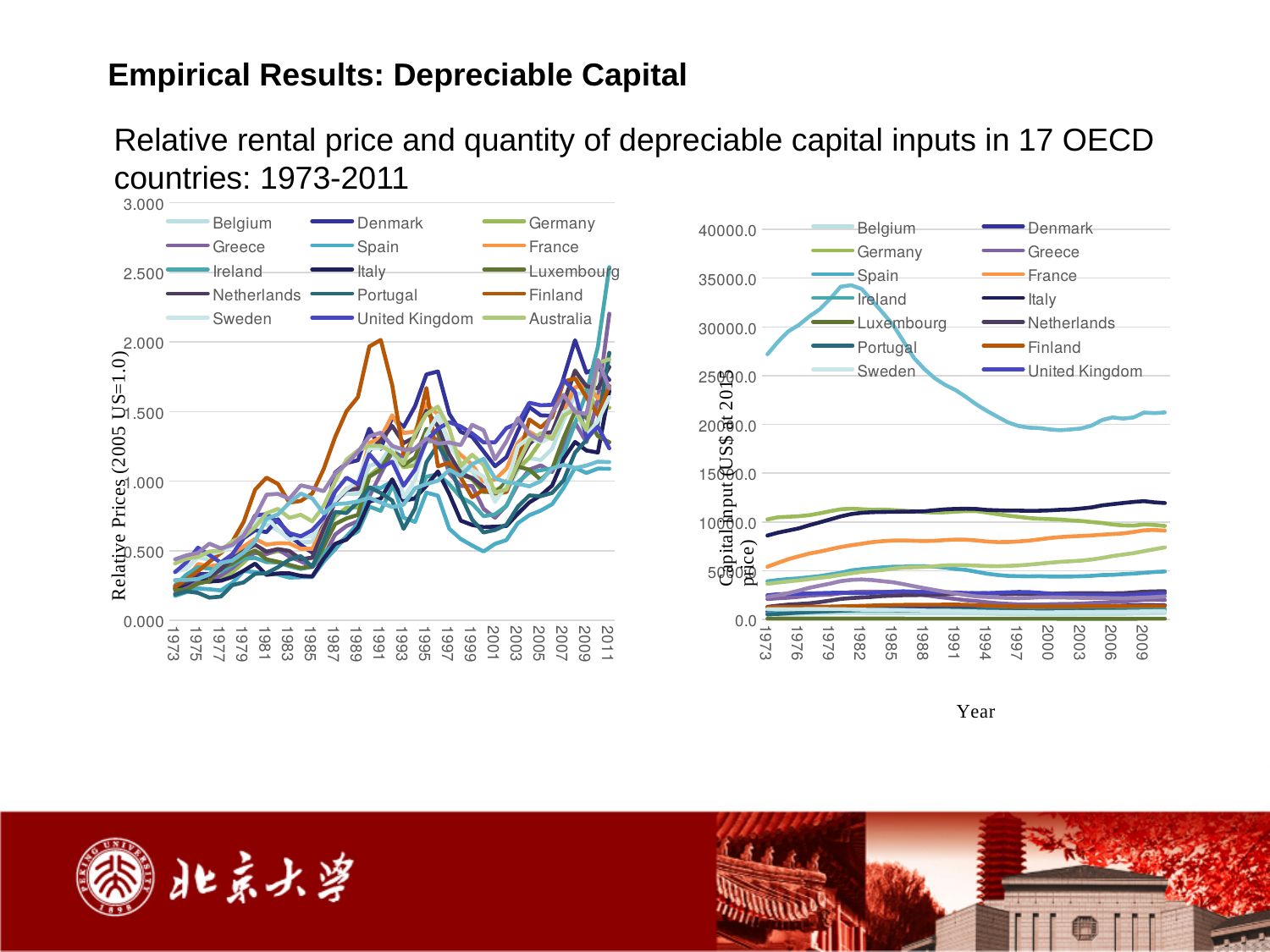

Empirical Results: Depreciable Capital
Relative rental price and quantity of depreciable capital inputs in 17 OECD countries: 1973-2011

### Chart

| Category | Belgium | Denmark | Germany | Greece | Spain | France | Ireland | Italy | Luxembourg | Netherlands | Portugal | Finland | Sweden | United Kingdom | Australia | Canada | United States |
|---|---|---|---|---|---|---|---|---|---|---|---|---|---|---|---|---|---|
| 1973 | 0.351772249248922 | 0.227157138702775 | 0.232354354931729 | 0.194045769123388 | 0.175724418717959 | 0.284523820491157 | 0.251961186966754 | 0.228964308300325 | 0.218551822252713 | 0.243460918723322 | 0.185303220758382 | 0.241406132461322 | 0.349952415046722 | 0.346560491358924 | 0.408596097856172 | 0.438006827237288 | 0.289345849558125 |
| 1974 | 0.375504186659762 | 0.293741699993445 | 0.262463825751534 | 0.24084290255194 | 0.203126383824493 | 0.293561435829378 | 0.328458984273066 | 0.262164833562651 | 0.219979925593777 | 0.27273153764628 | 0.20824325734342 | 0.295003524528735 | 0.368245055511076 | 0.417124738996346 | 0.442210983874576 | 0.466917207783299 | 0.290317265982134 |
| 1975 | 0.452384032597399 | 0.332289979442317 | 0.283104739594674 | 0.276065302344408 | 0.230102546598782 | 0.404650336779296 | 0.381651231504841 | 0.308050438569052 | 0.263263729841863 | 0.306485836774872 | 0.197526979648714 | 0.353140272738398 | 0.45720073309666 | 0.521950752267579 | 0.456185830567829 | 0.48478752618971 | 0.296892903898388 |
| 1976 | 0.435233520328969 | 0.333559206684862 | 0.274086005358977 | 0.278902637175896 | 0.223058819801448 | 0.387788482216781 | 0.3713468288582 | 0.279348990734295 | 0.282515408841984 | 0.31515995204657 | 0.163243124217223 | 0.42004083185714 | 0.470627753214751 | 0.469615311475914 | 0.494027948026054 | 0.551298331618229 | 0.330583058194734 |
| 1977 | 0.481879883843345 | 0.365909260624629 | 0.294154828095719 | 0.322617460898308 | 0.214972475988789 | 0.402432562619596 | 0.350488630688854 | 0.284327478265769 | 0.374060490320729 | 0.365594117608712 | 0.170800154067819 | 0.484222484979629 | 0.494756154610513 | 0.414728101498732 | 0.501116463525587 | 0.517253095084676 | 0.412714609899139 |
| 1978 | 0.562397108730016 | 0.462591247819783 | 0.34477564770077 | 0.375268252118083 | 0.268514573671592 | 0.476404054838134 | 0.396997719224635 | 0.31190233467784 | 0.409584263238123 | 0.440638396914206 | 0.252376721196846 | 0.564713189101468 | 0.53335706114761 | 0.473977781603566 | 0.567324229950195 | 0.541825655684854 | 0.429474211851112 |
| 1979 | 0.634876892590811 | 0.590207497811375 | 0.415537755443615 | 0.443319291442052 | 0.354246869018615 | 0.530305737609605 | 0.442662413462254 | 0.356425590461813 | 0.46356037886066 | 0.49673409969405 | 0.272526853987267 | 0.706312675284385 | 0.611578619095304 | 0.592338841257031 | 0.602172798746636 | 0.609718765543593 | 0.486830900031854 |
| 1980 | 0.73877139195076 | 0.64745853862462 | 0.493020228720417 | 0.484947467696042 | 0.346838220967497 | 0.585165791199408 | 0.448639060580247 | 0.407163819412161 | 0.502500441685513 | 0.543226636513341 | 0.334433684251612 | 0.938608248147868 | 0.7049024143061 | 0.753958986252799 | 0.668366684038721 | 0.74310859252672 | 0.569024746879901 |
| 1981 | 0.687769997706033 | 0.633982659020615 | 0.476802206734409 | 0.475941806463583 | 0.334346622393951 | 0.543952133112078 | 0.418025236335065 | 0.32676339598971 | 0.438018749558881 | 0.493126142429348 | 0.33887351508656 | 1.025196753792712 | 0.743040038713904 | 0.762882528192564 | 0.768876798076246 | 0.902712676700999 | 0.729732918725503 |
| 1982 | 0.647459051487327 | 0.72599568578023 | 0.497474150442333 | 0.51060206826841 | 0.329309553933495 | 0.554076741069951 | 0.416628479363012 | 0.337261864860107 | 0.420611270467795 | 0.511990281671272 | 0.381829346193123 | 0.979912711420646 | 0.649823355864491 | 0.708018368801672 | 0.800593868722952 | 0.908752983134597 | 0.761360459599238 |
| 1983 | 0.594062989354999 | 0.608998829104699 | 0.479176101508164 | 0.459105155953482 | 0.307234959843522 | 0.552823893480374 | 0.389078089874252 | 0.338094420770968 | 0.398341073485829 | 0.498442201007638 | 0.43642367174947 | 0.84579432313771 | 0.579467828326535 | 0.626599211880361 | 0.735917359788333 | 0.873093076981206 | 0.843824023612226 |
| 1984 | 0.560770186430812 | 0.542655030339153 | 0.436352068282364 | 0.424094175429058 | 0.30965824792298 | 0.514097747167336 | 0.369286214003109 | 0.319686980989891 | 0.376596941914411 | 0.438972995033083 | 0.461487971849838 | 0.857882370657224 | 0.59917797361417 | 0.603534605266677 | 0.758168619896131 | 0.969950503763638 | 0.910551848098559 |
| 1985 | 0.563690036959489 | 0.486311886361645 | 0.446436208167635 | 0.383462491683129 | 0.311092347582055 | 0.513599942789609 | 0.383975407516775 | 0.31536639647202 | 0.387646066031858 | 0.45103322743601 | 0.384361029811357 | 0.91111309952674 | 0.60468478596134 | 0.648233015769272 | 0.711199605293031 | 0.951071744484563 | 0.876183850664546 |
| 1986 | 0.738439977782345 | 0.692908964438882 | 0.615798440393051 | 0.458804117658494 | 0.421305946156914 | 0.671024804302039 | 0.489278407916728 | 0.441399860439276 | 0.52876457757259 | 0.655355296775763 | 0.568465623915108 | 1.08640098761355 | 0.737216283795828 | 0.736100000919206 | 0.821191306056216 | 0.928156996700789 | 0.767533738958926 |
| 1987 | 0.876002631468129 | 1.061237290014498 | 0.744739874727951 | 0.615890168935964 | 0.510059698521239 | 0.852813839798551 | 0.542472109346286 | 0.549319867181809 | 0.691965165083935 | 0.850276294869766 | 0.778869046423867 | 1.316208517249415 | 0.859907628005401 | 0.923661736024703 | 0.995199502043849 | 1.055008471879167 | 0.835507705656963 |
| 1988 | 0.909468407629733 | 1.129738625534697 | 0.808529188896081 | 0.677687243691907 | 0.603683641827002 | 0.946695918656262 | 0.593556676691187 | 0.579513909056383 | 0.732666995533136 | 0.937183933299609 | 0.770541580495971 | 1.502391673315476 | 0.941901115967793 | 1.025196468742448 | 1.155165788208695 | 1.12419335015287 | 0.840097991935217 |
| 1989 | 0.907259465889852 | 1.149831461140458 | 0.810597029975319 | 0.712313507598377 | 0.694444780296237 | 0.968355239187047 | 0.638554440107605 | 0.667113931263073 | 0.757577142557209 | 0.943798185229207 | 0.850784553471937 | 1.604512374579211 | 0.998864588934619 | 0.977627841739045 | 1.220110292090852 | 1.210203999602153 | 0.854240745721922 |
| 1990 | 1.110084427961106 | 1.376530503657352 | 1.039825296731369 | 0.890618049396359 | 0.954299777006899 | 1.274053774798788 | 0.818060502185816 | 0.853288948406513 | 1.03163106646769 | 1.218471125019886 | 0.956110029559664 | 1.967238101764414 | 1.23317038516175 | 1.194670331343814 | 1.254652547437967 | 1.322045557732382 | 0.880809997657515 |
| 1991 | 1.137062809014301 | 1.231309714990252 | 1.105236591669605 | 1.052204011345646 | 0.95090110069641 | 1.312095079578461 | 0.786388033176761 | 0.873863608841297 | 1.083232220567804 | 1.291861866375976 | 0.915036682377282 | 2.014855305628096 | 1.238418462079235 | 1.099045818160306 | 1.252894616772179 | 1.348374407451528 | 0.845635536640672 |
| 1992 | 1.261995706397682 | 1.460311321911163 | 1.202216886896432 | 1.207527297336602 | 0.997338470426115 | 1.473251403204139 | 0.960255386769983 | 1.012852412766148 | 1.227043216250334 | 1.396827191057768 | 0.860549878072432 | 1.690688929342946 | 1.254123057832051 | 1.139519767505492 | 1.206222964034338 | 1.252808516105245 | 0.813545189534701 |
| 1993 | 1.124898293968177 | 1.389721396513882 | 1.09996515173454 | 1.17704144346936 | 0.737213002343373 | 1.345558918770718 | 0.88194939192199 | 0.856769608948703 | 1.114168501335312 | 1.273053679392145 | 0.657746964664452 | 1.191145017739385 | 0.882659724901341 | 0.967236889771292 | 1.124344606436828 | 1.225304453524964 | 0.831349773687282 |
| 1994 | 1.147158973573618 | 1.538616443622682 | 1.113680727544811 | 1.233925152209774 | 0.707526322532258 | 1.356751234905796 | 0.86766343941939 | 0.877851274872536 | 1.17076486227108 | 1.316802793515983 | 0.803297251455162 | 1.321068929251461 | 1.007723329834048 | 1.083004730341448 | 1.339534640145216 | 1.231631961587301 | 0.948839738355205 |
| 1995 | 1.341826084233458 | 1.767166693685658 | 1.282008511932081 | 1.308828047982206 | 0.917878630049283 | 1.557170256149012 | 1.032251111399167 | 0.967626534290712 | 1.375137531764272 | 1.506229213667672 | 1.13561766660825 | 1.669388475895518 | 1.33219667331239 | 1.291763391092513 | 1.481605778043206 | 1.30653688065304 | 0.979279720829193 |
| 1996 | 1.261972087321549 | 1.78832208816391 | 1.291108223310318 | 1.301257067724713 | 0.895584743013722 | 1.479621255850317 | 1.048940439078696 | 1.069545987414741 | 1.345635246965569 | 1.394309237590855 | 1.261073177424384 | 1.106300583851017 | 1.475465461067294 | 1.377219640053855 | 1.53604325948656 | 1.269874309438944 | 1.003007107393434 |
| 1997 | 1.116043978429067 | 1.483593292834025 | 1.129442766427234 | 1.056350172378293 | 0.657700516582336 | 1.267042200103644 | 0.978571899439902 | 0.907809155677037 | 1.107774899865926 | 1.192461936822206 | 1.13067968479472 | 1.13220081232361 | 1.263499032068841 | 1.42402135487101 | 1.377453140196801 | 1.278158320511236 | 1.081957690893698 |
| 1998 | 1.099075632635316 | 1.354533157923033 | 1.070805217644484 | 0.965366674794241 | 0.584409716354661 | 1.188657158710536 | 0.88428599145151 | 0.716475119318904 | 1.046004390259337 | 1.056368536235396 | 0.897200514486097 | 1.025044422267914 | 1.137600671987133 | 1.393147389111317 | 1.107721579450706 | 1.25928498668526 | 1.036963406110364 |
| 1999 | 1.073057492242027 | 1.319237600648256 | 1.011948631189601 | 0.966204451026198 | 0.537738992537074 | 1.118577016393606 | 0.839202928018666 | 0.685097767239587 | 1.019897295840743 | 1.022703112322999 | 0.723436896652663 | 0.885077114435619 | 1.082577904857121 | 1.343108388452273 | 1.189684511937465 | 1.404788593846098 | 1.122283403610975 |
| 2000 | 0.947028855485449 | 1.213626636691691 | 0.918968640341112 | 0.800691205445353 | 0.494698817214975 | 0.995902160125919 | 0.748263410166516 | 0.669538472493465 | 0.92724568072398 | 0.957678811986282 | 0.631323113602174 | 0.938069913397425 | 1.03201320570366 | 1.278603087010062 | 1.116312743415485 | 1.365766479498326 | 1.159733723983654 |
| 2001 | 0.899359347710423 | 1.107008984458493 | 0.936975177920123 | 0.737340287547997 | 0.549429155478672 | 1.011100108357585 | 0.761748679969636 | 0.672925438835196 | 0.914850512429189 | 0.913175559646418 | 0.6492659069498 | 0.912326322814698 | 0.850475639145266 | 1.278973371228257 | 0.918974806351965 | 1.157324658764644 | 1.019639904359449 |
| 2002 | 0.919695648870102 | 1.17256802426835 | 0.96395317595949 | 0.824226371350776 | 0.577073832005633 | 1.09041083032948 | 0.821398593186458 | 0.677788921230995 | 0.995740967680332 | 0.928129252813831 | 0.686853836215185 | 0.922352408183797 | 0.969616326866542 | 1.381276312152269 | 0.939579341926579 | 1.285279729954134 | 0.99285977323961 |
| 2003 | 1.081745050206659 | 1.360688590372365 | 1.092997019234081 | 0.977515424174121 | 0.698789967567255 | 1.275222786230743 | 0.993436328825642 | 0.766159389269872 | 1.104398668794404 | 1.117626355525176 | 0.81655406517765 | 1.142230321153012 | 1.250241312042558 | 1.418248788250757 | 1.129244005152016 | 1.452374218880178 | 0.981017014857162 |
| 2004 | 1.16643810894889 | 1.532137406196647 | 1.167549564424124 | 1.082550143725148 | 0.755074870546851 | 1.355149858206004 | 1.06216795241695 | 0.84710777749583 | 1.082443957135783 | 1.267310562982114 | 0.897112451709637 | 1.443564908017084 | 1.313477997887156 | 1.563619876454553 | 1.294434370196378 | 1.340253948634961 | 0.962588225295029 |
| 2005 | 1.151532074127418 | 1.472715188808932 | 1.285247794649217 | 1.112937327830027 | 0.788598609025763 | 1.307059461949944 | 1.078647872313434 | 0.897166105875341 | 1.010002458053908 | 1.341672389832628 | 0.891749498040982 | 1.38567017207944 | 1.280162988674222 | 1.545363621788974 | 1.342284739422676 | 1.289459353278592 | 1.0 |
| 2006 | 1.233240055956489 | 1.46969812969168 | 1.32927846857223 | 1.066091269690607 | 0.834536391559816 | 1.333515894128797 | 1.091460077417161 | 0.968171618600467 | 1.087251684267567 | 1.353530164876966 | 0.915494091493192 | 1.461893234894521 | 1.316065540666837 | 1.548653461655571 | 1.303302990053568 | 1.493056112391511 | 1.091054869347831 |
| 2007 | 1.436350956241304 | 1.74225667311019 | 1.537569173203297 | 1.248646059815005 | 0.951950289473281 | 1.507196468962912 | 1.197571223578541 | 1.159835295884899 | 1.310004686621956 | 1.564853243090855 | 1.005689336644404 | 1.715073510200994 | 1.495767075119987 | 1.728000421401844 | 1.471843208421514 | 1.620316783836932 | 1.11705177129516 |
| 2008 | 1.628493622530121 | 2.012479201281114 | 1.797897014948194 | 1.420562510793613 | 1.095820386744772 | 1.673320647609511 | 1.413566651652018 | 1.282143134897088 | 1.501584451882291 | 1.793077048286304 | 1.205359270658242 | 1.739018737219188 | 1.525572404834374 | 1.63995870508575 | 1.51693082833221 | 1.497116200814887 | 1.094033261811684 |
| 2009 | 1.631491808949889 | 1.779585416534184 | 1.658515075290426 | 1.280784040625732 | 1.058299984596776 | 1.695260525878901 | 1.633561509279846 | 1.220152181587916 | 1.455098920958801 | 1.682147855923038 | 1.295605062901328 | 1.602521375159243 | 1.326241717116482 | 1.308600397449613 | 1.3659039876915 | 1.483077313801782 | 1.112354053078421 |
| 2010 | 1.645825475244531 | 1.817301010850162 | 1.508424790643582 | 1.584921359183058 | 1.090044986370914 | 1.594724163853538 | 1.966487720919714 | 1.205597406793468 | 1.324163611032997 | 1.667466737427507 | 1.411026989824382 | 1.47655576261765 | 1.431798720082074 | 1.391754313599745 | 1.84971741776433 | 1.871733107945061 | 1.13994013236064 |
| 2011 | 1.854706227697178 | 1.727463561944684 | 1.528084800505042 | 2.202754447464787 | 1.089005523941302 | 1.684739356367236 | 2.537454381001238 | 1.649377058534528 | 1.279746802258495 | 1.820826805973174 | 1.92293877464479 | 1.684465439827425 | 1.604130719127913 | 1.235280391711506 | 1.875660165049751 | 1.666214597373143 | 1.136792979378751 |

### Chart

| Category | Belgium | Denmark | Germany | Greece | Spain | France | Ireland | Italy | Luxembourg | Netherlands | Portugal | Finland | Sweden | United Kingdom | Australia | Canada | United States |
|---|---|---|---|---|---|---|---|---|---|---|---|---|---|---|---|---|---|
| 1973 | 519.3457198029085 | 812.5184525659082 | 10263.49982425241 | 2097.106940758239 | 3922.41200690136 | 5412.710000540683 | 627.984622656176 | 8611.79334765743 | 90.55370892036055 | 1301.934634910201 | 511.7642608308337 | 1262.781969253691 | 1067.14864894248 | 2493.296307072012 | 3662.433723652181 | 2318.554219670747 | 27195.75175138063 |
| 1974 | 555.7872679537984 | 911.2055081437254 | 10481.44574411437 | 2179.387496036502 | 4054.456376183233 | 5805.507892526401 | 681.3308028738029 | 8904.77850203706 | 92.7474932089618 | 1425.37538304667 | 569.8424023026139 | 1269.802451366298 | 1051.744977668182 | 2594.812429144837 | 3794.654763068904 | 2495.350794497116 | 28466.87145354603 |
| 1975 | 582.8447251354659 | 978.9069935220834 | 10535.81063573276 | 2237.213970632411 | 4149.55143135998 | 6191.381881871604 | 695.7635471500653 | 9125.622923087763 | 94.3362846080431 | 1533.99155529423 | 641.7141369958317 | 1275.440502072143 | 1048.156244053421 | 2633.422056432317 | 3908.49878585116 | 2701.636635009971 | 29548.4275521001 |
| 1976 | 591.0222683298332 | 1042.211491631503 | 10590.75380265897 | 2328.577841415618 | 4224.537616978811 | 6482.386669246794 | 708.3983041333767 | 9347.77305750471 | 95.28176258616745 | 1594.238396847746 | 720.8224285160144 | 1290.920678226083 | 1061.762833237211 | 2646.745163667897 | 4014.808576778588 | 2964.86347236252 | 30195.65486110196 |
| 1977 | 613.1964498792008 | 1112.073670060382 | 10697.57080618992 | 2440.957349164212 | 4338.976542053093 | 6765.13332875684 | 749.8231573394074 | 9668.60051247914 | 94.76581664022656 | 1662.684304678439 | 778.213682367421 | 1310.321818982393 | 1080.443703711261 | 2676.901080148912 | 4151.283518503905 | 3250.306791418393 | 31070.4517812701 |
| 1978 | 632.8154007114074 | 1174.630299928508 | 10888.78762182346 | 2518.879902296321 | 4456.0700444794 | 6963.558667007851 | 796.3596953174679 | 9959.64721892625 | 93.3308114908306 | 1789.624151724148 | 836.0735242062581 | 1322.624320338532 | 1080.344077946602 | 2705.127006416694 | 4272.25114085198 | 3473.378860004916 | 31806.25276282322 |
| 1979 | 664.091838671341 | 1243.801003452787 | 11107.59144668666 | 2555.769036420113 | 4626.363889085874 | 7205.911365071852 | 846.4740293871313 | 10261.24774694868 | 94.18343877176795 | 1943.96074127109 | 866.434218663724 | 1330.825003160932 | 1070.464187229242 | 2738.57941049132 | 4404.5564324866 | 3686.39279408856 | 32890.70844656642 |
| 1980 | 680.4744787888117 | 1312.760934602446 | 11303.09728979863 | 2684.705936649371 | 4785.834347102827 | 7431.843777165221 | 900.0650762402325 | 10568.45153863333 | 94.4133136736003 | 2112.29981236436 | 903.811075141732 | 1347.81802759043 | 1062.356579682572 | 2753.657714628356 | 4577.204968135468 | 3937.88832709252 | 34124.58960321905 |
| 1981 | 677.9622332482961 | 1327.140400215359 | 11369.60255257941 | 2816.34688003984 | 5036.283712464809 | 7612.614259790015 | 931.9228427427804 | 10812.95034233197 | 93.8971646494757 | 2198.298267390713 | 937.4870907066705 | 1375.830181972596 | 1037.08655638985 | 2716.223299996481 | 4741.16897066052 | 4064.411454044286 | 34275.00296022614 |
| 1982 | 668.4373259518843 | 1316.62351523298 | 11313.87269154033 | 2852.969937105937 | 5162.979586155516 | 7765.553927430285 | 976.0920481337614 | 10940.83743601371 | 93.24840693562734 | 2259.198497735645 | 966.239879533947 | 1401.531946700277 | 1013.728906113185 | 2704.543441780456 | 4887.573215641331 | 4111.76324627755 | 33897.63665177034 |
| 1983 | 664.6324553491004 | 1310.532624998548 | 11250.81862943094 | 2868.21197604676 | 5263.278634305235 | 7933.53353858507 | 992.4414382779665 | 11003.34653313624 | 94.35720563771646 | 2320.094557897761 | 965.9590797624768 | 1437.055755157192 | 998.5061560210274 | 2724.04074960866 | 4979.074357324369 | 4047.930917451531 | 32711.7627421988 |
| 1984 | 654.3029477899103 | 1305.436824050335 | 11279.36482285304 | 2840.15133523959 | 5346.762247198136 | 8036.013324281405 | 993.2240676817652 | 11024.51948984168 | 95.2178545953464 | 2409.38304748488 | 965.1071489842028 | 1465.292741524596 | 985.7289298250294 | 2791.03775779686 | 5071.40758981517 | 3933.668463820798 | 31487.92460964225 |
| 1985 | 648.4362633698254 | 1309.945940277408 | 11225.25172897474 | 2815.057771907037 | 5416.715700085288 | 8096.534459703553 | 989.5188601072756 | 11042.23018574732 | 94.53669779146074 | 2445.581759431473 | 952.1865539801615 | 1481.755957610221 | 981.077546064112 | 2863.592037690115 | 5221.555843520525 | 3822.651537170392 | 30231.7538188379 |
| 1986 | 640.8154444137325 | 1329.870410597854 | 11162.87061587045 | 2835.702545510085 | 5426.146442956776 | 8118.69797649796 | 979.708694568855 | 11057.07630907109 | 93.03807662660115 | 2491.978746178914 | 935.6095680512784 | 1500.962130815796 | 963.0259502864151 | 2894.568095988768 | 5325.69543349193 | 3627.375898397405 | 28543.42706190393 |
| 1987 | 639.8643649714204 | 1348.954530349164 | 11088.15815283534 | 2687.018433148224 | 5462.961025729153 | 8074.342010666207 | 964.7596853192053 | 11071.61948519324 | 90.86773728394736 | 2499.185597142917 | 931.565609508661 | 1510.00899233274 | 939.084427229374 | 2857.734487611181 | 5353.838917992636 | 3420.38436197106 | 26833.26695329742 |
| 1988 | 640.4728601118709 | 1351.819841148177 | 11009.2248284749 | 2506.790739686803 | 5473.65957916024 | 8044.29183440251 | 956.6633614853529 | 11097.94866757605 | 89.69770089753435 | 2528.162735326411 | 946.5485297736813 | 1508.669846954673 | 919.1332640410878 | 2834.006178845952 | 5389.768603832667 | 3221.708942867059 | 25690.83640978557 |
| 1989 | 637.4489642708475 | 1340.843923740505 | 10968.70599861059 | 2357.310693682434 | 5418.388318143978 | 8074.365400010347 | 958.9062239946911 | 11204.12230331695 | 89.0832299271905 | 2553.706823474575 | 1010.883995557468 | 1517.045828847966 | 907.2100945218237 | 2814.628704394276 | 5473.858277949816 | 3025.47750703612 | 24738.52450121464 |
| 1990 | 632.4264427781048 | 1344.427508862928 | 10987.96186920719 | 2232.035980110774 | 5323.11016144897 | 8152.740145062642 | 981.061626454363 | 11299.43215077257 | 88.7871208884376 | 2593.221330038606 | 1053.060542104234 | 1529.034591720031 | 902.1696398958643 | 2797.500821499319 | 5553.747201101637 | 2845.15510180159 | 24050.3503170104 |
| 1991 | 630.8279499335704 | 1347.857559181568 | 11056.56917629836 | 2107.093784464342 | 5177.206431962914 | 8195.5097499993 | 998.7752899226635 | 11341.08957086393 | 89.8691743673163 | 2644.28259036799 | 1038.571490541556 | 1532.554821779493 | 890.293287553393 | 2768.005124810377 | 5578.131357411751 | 2661.307639584897 | 23520.56494295366 |
| 1992 | 617.0533193467498 | 1337.028295083934 | 11116.01027691663 | 1980.693956121419 | 5085.51005307839 | 8183.074290728629 | 1000.39697326255 | 11358.09709289616 | 90.97848875413165 | 2684.214160631277 | 1018.548488519465 | 1512.542250017653 | 863.6120954295907 | 2721.091367782702 | 5563.143198231171 | 2505.357425682445 | 22813.96685354952 |
| 1993 | 614.7518467528688 | 1326.070532968938 | 11112.47493898258 | 1890.284461216106 | 4894.149019035912 | 8107.090441139266 | 996.4609016202284 | 11335.06653669183 | 91.07523760630565 | 2718.023233756897 | 1006.9310767866 | 1469.080227735674 | 833.4007243033354 | 2689.118642551581 | 5527.299469145513 | 2368.848402730331 | 22039.58771088475 |
| 1994 | 598.279678547799 | 1299.73507162184 | 10959.38494712201 | 1773.554013975931 | 4701.566577687593 | 7998.581298899401 | 991.367982504163 | 11235.54422431118 | 90.43938298215055 | 2697.325833971975 | 974.1865060749606 | 1424.653237870896 | 805.4070883502699 | 2705.309193290954 | 5482.416896061001 | 2313.733070216448 | 21382.3402324519 |
| 1995 | 576.9254189554629 | 1290.100884405123 | 10799.64320142486 | 1676.259797197992 | 4565.262835826596 | 7942.445368182867 | 1001.852527433125 | 11199.58452564021 | 90.07183829410413 | 2666.216658069789 | 947.9473352884601 | 1383.214675879706 | 789.5283080572166 | 2745.8692918932 | 5469.065210972522 | 2256.295232162891 | 20795.71888976975 |
| 1996 | 558.5281231202264 | 1290.913811466275 | 10653.73172328192 | 1609.469165227417 | 4472.498937609384 | 7945.718917964246 | 1016.003537110016 | 11162.37739129666 | 88.77698409691058 | 2639.79507696078 | 924.1629221389574 | 1360.571070125165 | 773.2112912879518 | 2795.756908395073 | 5496.639205613283 | 2213.300413285926 | 20212.8546929227 |
| 1997 | 545.0776578394629 | 1300.311352425475 | 10533.27332022387 | 1560.241950047693 | 4441.928967675753 | 8005.599336534584 | 1029.876294754644 | 11162.55249104387 | 87.72836140679395 | 2615.961743795374 | 908.8360342386136 | 1343.684220026367 | 760.3663170062712 | 2829.381044826616 | 5543.310867724794 | 2181.996893413007 | 19845.01553710363 |
| 1998 | 535.9120578194924 | 1318.353205676032 | 10404.8625199506 | 1545.372338603865 | 4426.194409523614 | 8092.253702619487 | 1034.058073624973 | 11142.2208336905 | 86.31709379673451 | 2610.79939103374 | 895.6850599913826 | 1337.856236555265 | 751.7016822377235 | 2816.2374056088 | 5620.111742131024 | 2221.695370500702 | 19671.11398261397 |
| 1999 | 530.8644745412942 | 1325.949503234134 | 10333.52858435893 | 1545.238179947302 | 4442.406426101045 | 8218.864519316645 | 1039.495477240384 | 11153.24578335911 | 85.01866410212838 | 2611.223264325014 | 893.5222366315104 | 1336.47802613316 | 742.289471235868 | 2746.632285394689 | 5725.291003480494 | 2281.189535047889 | 19632.48062365221 |
| 2000 | 529.8575784207148 | 1325.12810332305 | 10292.67547088055 | 1571.438540804232 | 4414.966203035454 | 8358.230294167894 | 1041.856602531574 | 11192.1333261095 | 83.02167645691411 | 2641.84412313172 | 900.2066793058514 | 1341.712432485255 | 739.4936890481285 | 2666.270803814542 | 5826.10735493246 | 2272.049821887222 | 19494.19205161378 |
| 2001 | 529.785878680169 | 1334.397022881038 | 10252.15487539403 | 1593.125337270081 | 4409.823522506445 | 8456.12996819819 | 1042.019364073326 | 11251.62227424474 | 81.43785661070044 | 2671.258517241351 | 907.2676128250748 | 1341.763409899521 | 751.8524882613294 | 2589.38696357276 | 5914.005213687785 | 2265.524103788491 | 19413.45346212397 |
| 2002 | 531.4362978016927 | 1356.912336912743 | 10166.95746054653 | 1602.026577353363 | 4413.536512837366 | 8519.389792866425 | 1038.158588437618 | 11287.4565963958 | 79.64972000377985 | 2699.863844209012 | 915.7857648403888 | 1346.2380215817 | 761.8277211892214 | 2540.62526585158 | 5971.954358569698 | 2233.795474446028 | 19493.02484324983 |
| 2003 | 538.8345767088625 | 1367.927322593608 | 10102.16278349228 | 1636.946645280624 | 4439.595778992229 | 8565.065611844355 | 1033.937945051422 | 11378.9107179347 | 78.20490117914842 | 2699.344193033421 | 920.9282594004216 | 1358.134021742308 | 776.4271685289754 | 2496.166489630963 | 6043.04521161796 | 2223.38953683591 | 19592.28167123935 |
| 2004 | 540.8429404453525 | 1372.944979905173 | 9989.954793466988 | 1692.370818703486 | 4481.877403976629 | 8620.93636874641 | 1030.782051446184 | 11498.23403166265 | 79.35249823171506 | 2707.073932086237 | 918.268010487762 | 1366.873715120556 | 785.7969013244067 | 2480.15339015987 | 6152.688061698331 | 2209.08175802306 | 19891.37081478766 |
| 2005 | 547.708432501315 | 1377.778845978258 | 9906.391999575477 | 1734.60589721106 | 4561.224697704291 | 8698.051288294286 | 1031.296635704886 | 11704.2605144876 | 81.21037359532303 | 2699.09865619355 | 923.5594440804979 | 1370.085950244545 | 793.5436968158929 | 2488.153252155282 | 6314.998016098767 | 2203.55134316124 | 20454.56260331143 |
| 2006 | 555.603402886811 | 1392.1904266215 | 9741.49124491177 | 1806.203343389181 | 4575.744604955008 | 8760.548154367345 | 1031.136755604561 | 11823.0667985185 | 81.16296116761008 | 2693.221623399195 | 918.1881297445316 | 1373.159042701171 | 798.3201956507833 | 2482.773937681844 | 6508.121060926205 | 2196.449483449685 | 20720.89180118958 |
| 2007 | 573.3657697808163 | 1421.42881889532 | 9653.888919553196 | 1836.51685566235 | 4657.831559399425 | 8829.50491865514 | 1038.235202205681 | 11949.61229680942 | 81.84900855346665 | 2708.043601369085 | 912.2272779464743 | 1375.273047286714 | 803.880398368163 | 2488.293318077105 | 6655.773835105329 | 2168.320089500247 | 20605.48666127702 |
| 2008 | 602.8989991928694 | 1467.952713555358 | 9629.47109264928 | 1929.491823996785 | 4712.026717506003 | 8969.855486661863 | 1063.653881878349 | 12055.24731674736 | 81.537694223637 | 2771.92760752216 | 909.3619590908193 | 1387.636729265602 | 820.0280670314484 | 2530.124616346415 | 6804.845448582404 | 2208.483120323726 | 20715.59203403884 |
| 2009 | 609.4164007008999 | 1496.20581932838 | 9745.44049257563 | 2021.328020760681 | 4789.406737891439 | 9149.151385683275 | 1108.685995182483 | 12137.48867510354 | 83.17290215373153 | 2855.473298181422 | 906.758005569733 | 1393.47159467657 | 837.9669193220924 | 2600.699389302406 | 7008.658117864403 | 2247.262968348457 | 21223.19735112714 |
| 2010 | 640.3237765917265 | 1480.400241266491 | 9691.853465095148 | 2040.781825950331 | 4872.349615582428 | 9183.909420762975 | 1090.49250040467 | 12013.14482350381 | 84.6267537924651 | 2884.559623045737 | 896.3413592600756 | 1394.94813583399 | 843.5948553943381 | 2654.597240134741 | 7206.276763018232 | 2302.535699806831 | 21162.0777250378 |
| 2011 | 669.099940310133 | 1461.825731387046 | 9593.51049814637 | 1996.210050148666 | 4926.645399772461 | 9112.93158880877 | 1069.601292300735 | 11944.49742756378 | 86.07545259344303 | 2907.60182357002 | 887.6493828902453 | 1392.818579129445 | 847.8651336161275 | 2704.829233840697 | 7400.710851432874 | 2372.379340352243 | 21235.8354279119 |